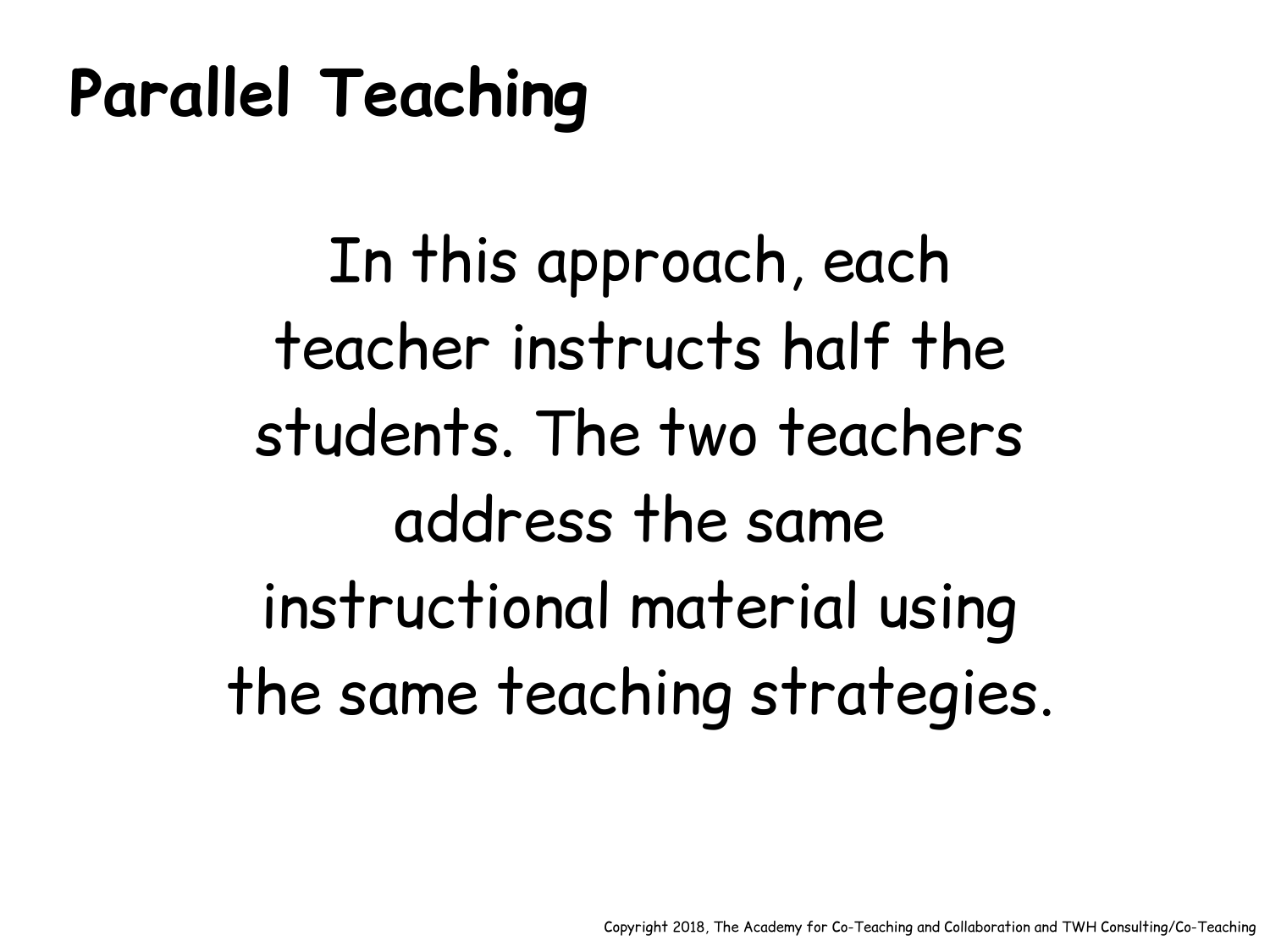

Parallel Teaching
In this approach, each teacher instructs half the students. The two teachers address the same instructional material using the same teaching strategies.
Copyright 2018, The Academy for Co-Teaching and Collaboration and TWH Consulting/Co-Teaching